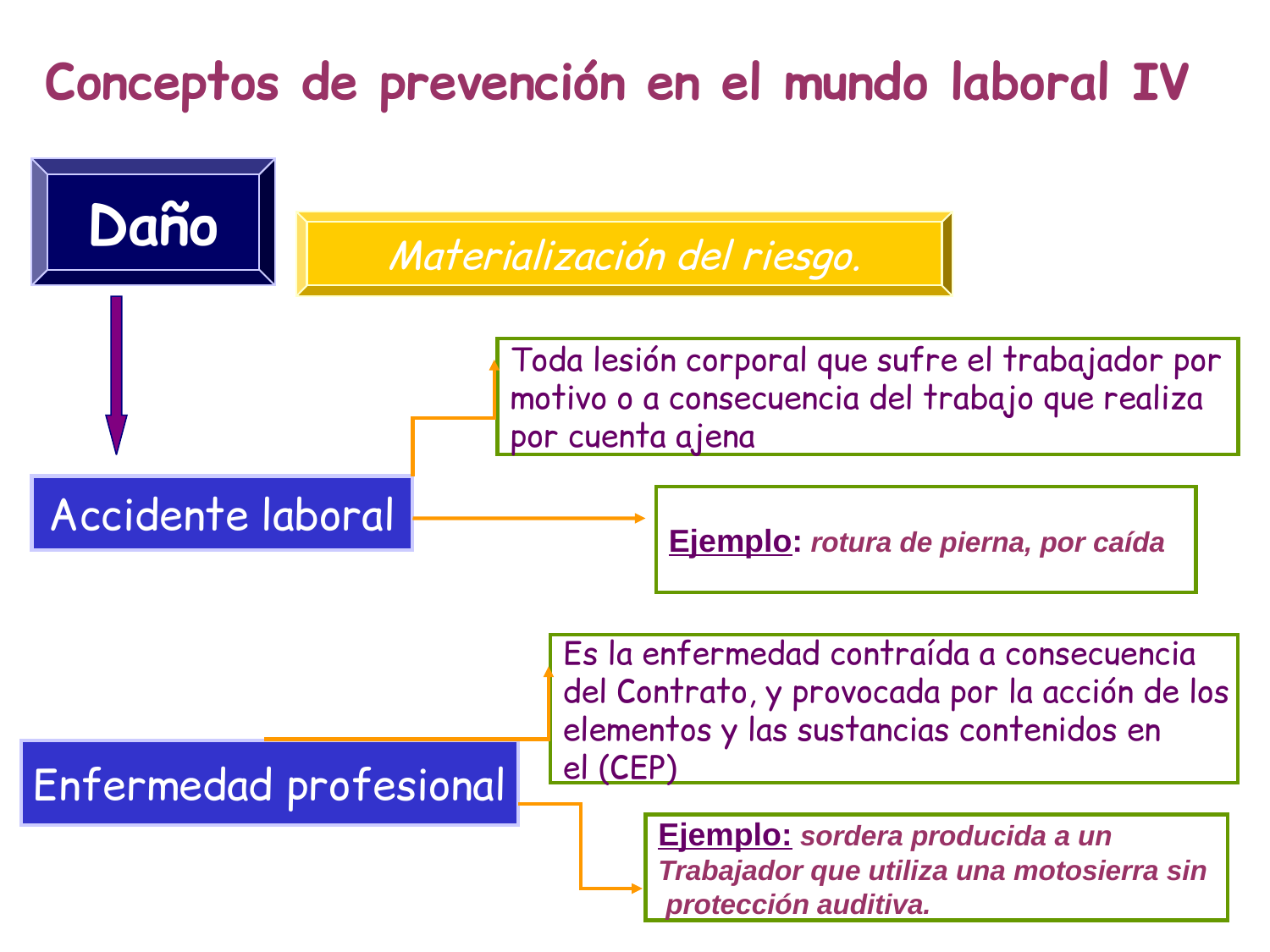

# Conceptos de prevención en el mundo laboral IV
Daño
Materialización del riesgo.

Toda lesión corporal que sufre el trabajador por
motivo o a consecuencia del trabajo que realiza
por cuenta ajena
Accidente laboral
Ejemplo: rotura de pierna, por caída

Es la enfermedad contraída a consecuencia
del Contrato, y provocada por la acción de los
elementos y las sustancias contenidos en
el (CEP)
Enfermedad profesional
Ejemplo: sordera producida a un
Trabajador que utiliza una motosierra sin
 protección auditiva.